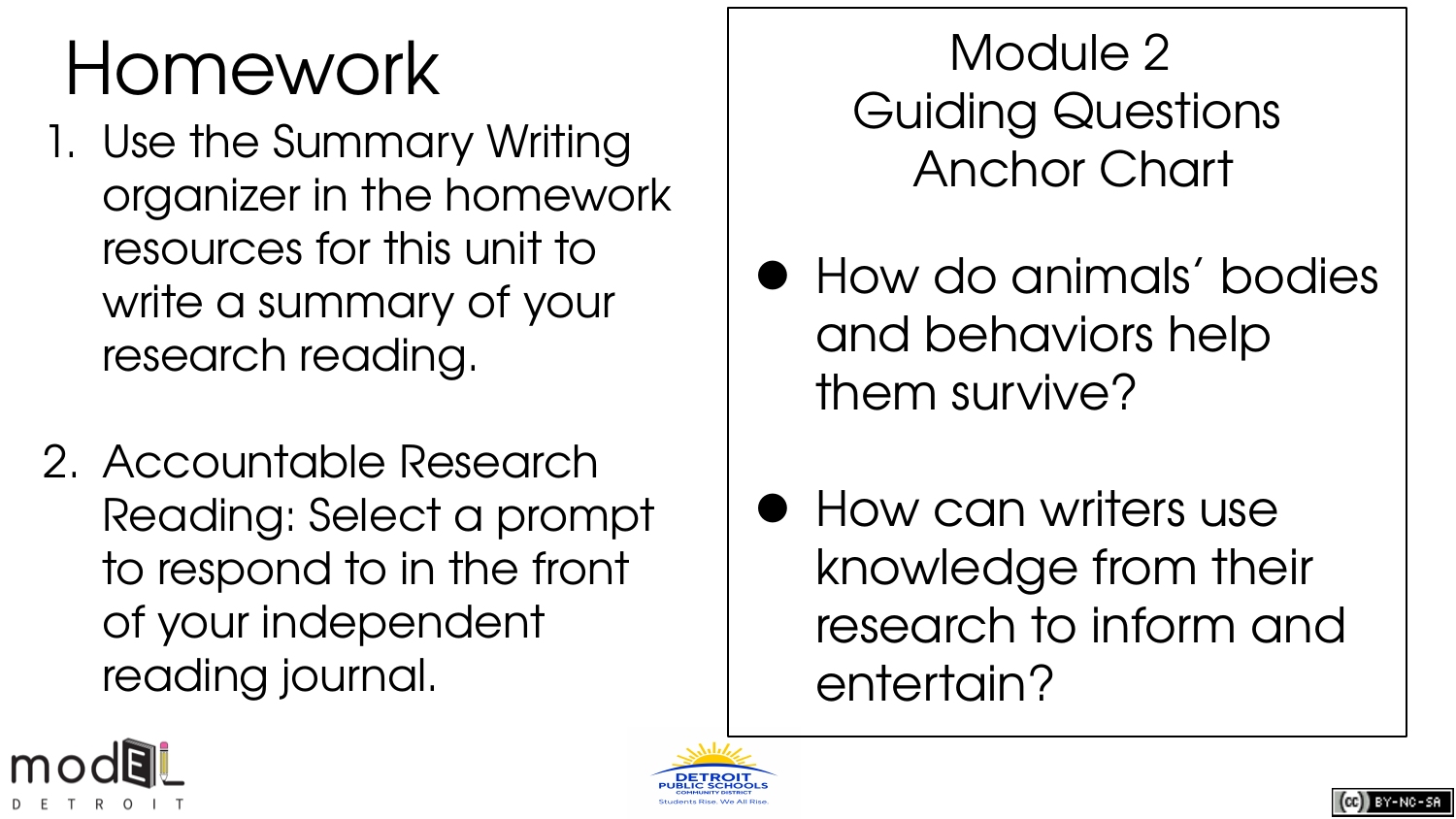

# Homework
Module 2
Guiding Questions
 Anchor Chart

How do animals’ bodies and behaviors help them survive?

How can writers use knowledge from their research to inform and entertain?

Use the Summary Writing organizer in the homework resources for this unit to write a summary of your research reading.

Accountable Research Reading: Select a prompt to respond to in the front of your independent reading journal.